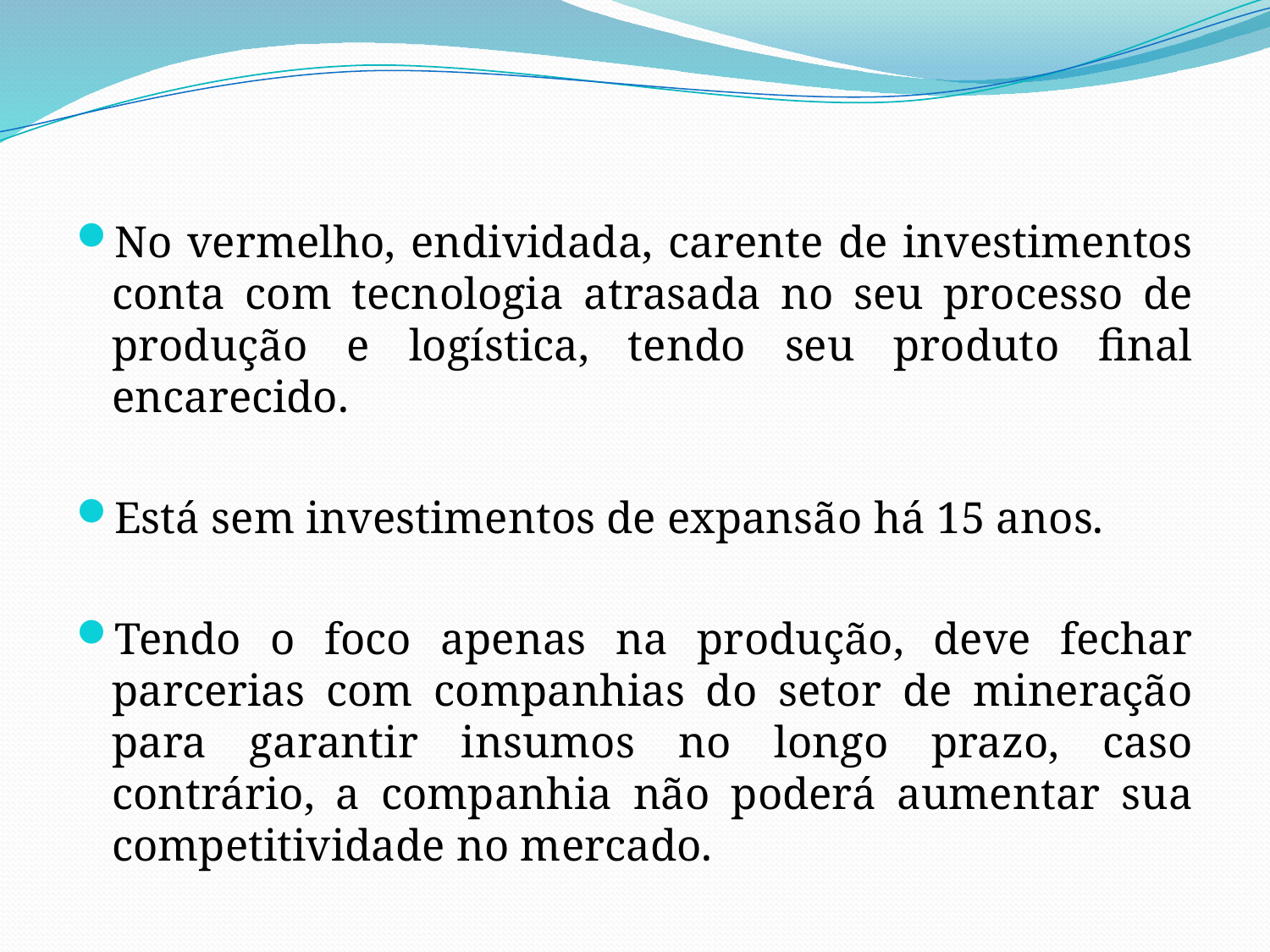

No vermelho, endividada, carente de investimentos conta com tecnologia atrasada no seu processo de produção e logística, tendo seu produto final encarecido.

Está sem investimentos de expansão há 15 anos.

Tendo o foco apenas na produção, deve fechar parcerias com companhias do setor de mineração para garantir insumos no longo prazo, caso contrário, a companhia não poderá aumentar sua competitividade no mercado.